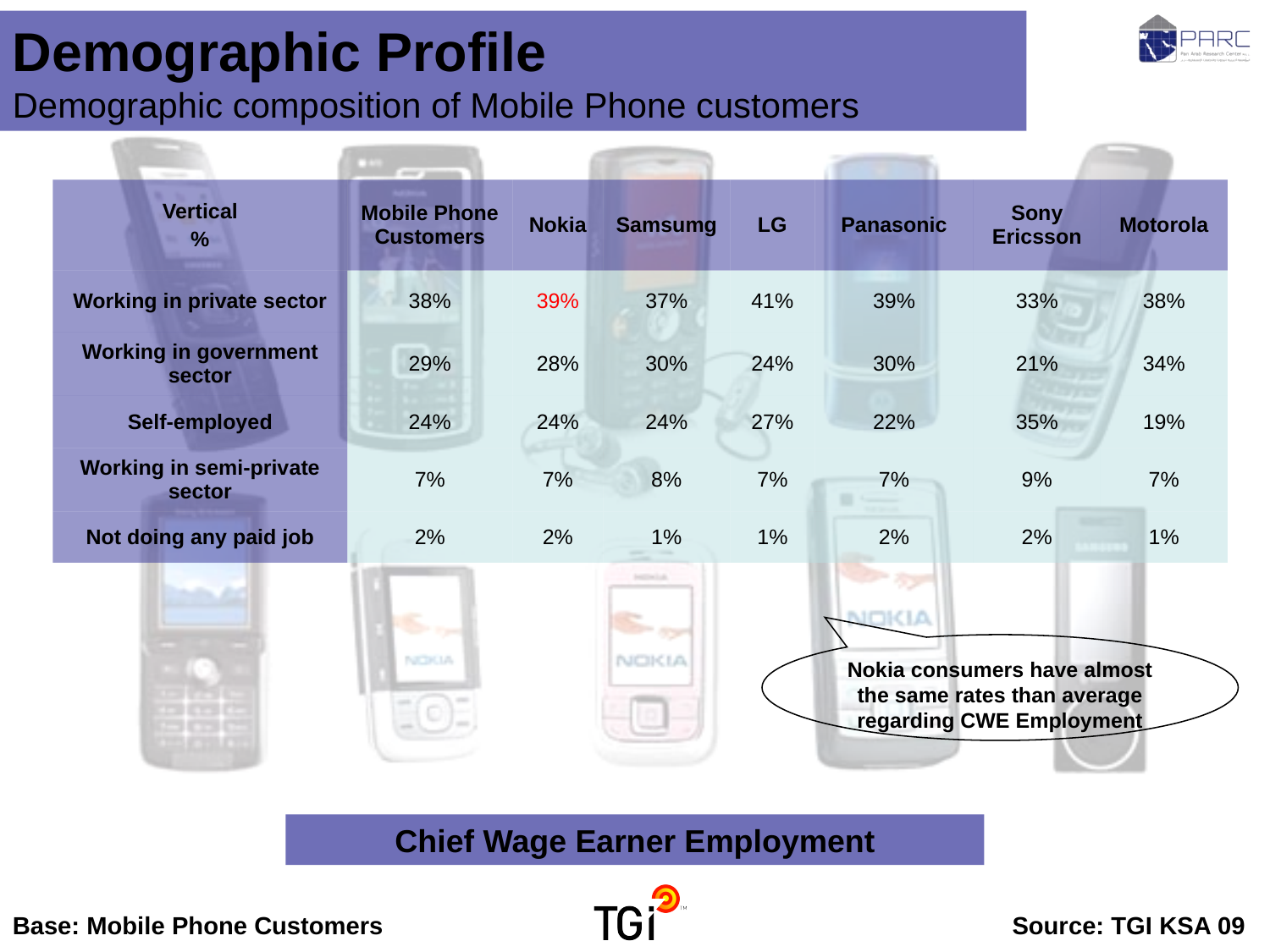

Demographic Profile                                 Demographic composition of Mobile Phone customers
| Vertical % | Mobile Phone Customers | Nokia | Samsumg | LG | Panasonic | Sony Ericsson | Motorola |
| --- | --- | --- | --- | --- | --- | --- | --- |
| Working in private sector | 38% | 39% | 37% | 41% | 39% | 33% | 38% |
| Working in government sector | 29% | 28% | 30% | 24% | 30% | 21% | 34% |
| Self-employed | 24% | 24% | 24% | 27% | 22% | 35% | 19% |
| Working in semi-private sector | 7% | 7% | 8% | 7% | 7% | 9% | 7% |
| Not doing any paid job | 2% | 2% | 1% | 1% | 2% | 2% | 1% |
Nokia consumers have almost the same rates than average regarding CWE Employment
Chief Wage Earner Employment
Base: Mobile Phone Customers	Source: TGI KSA 09